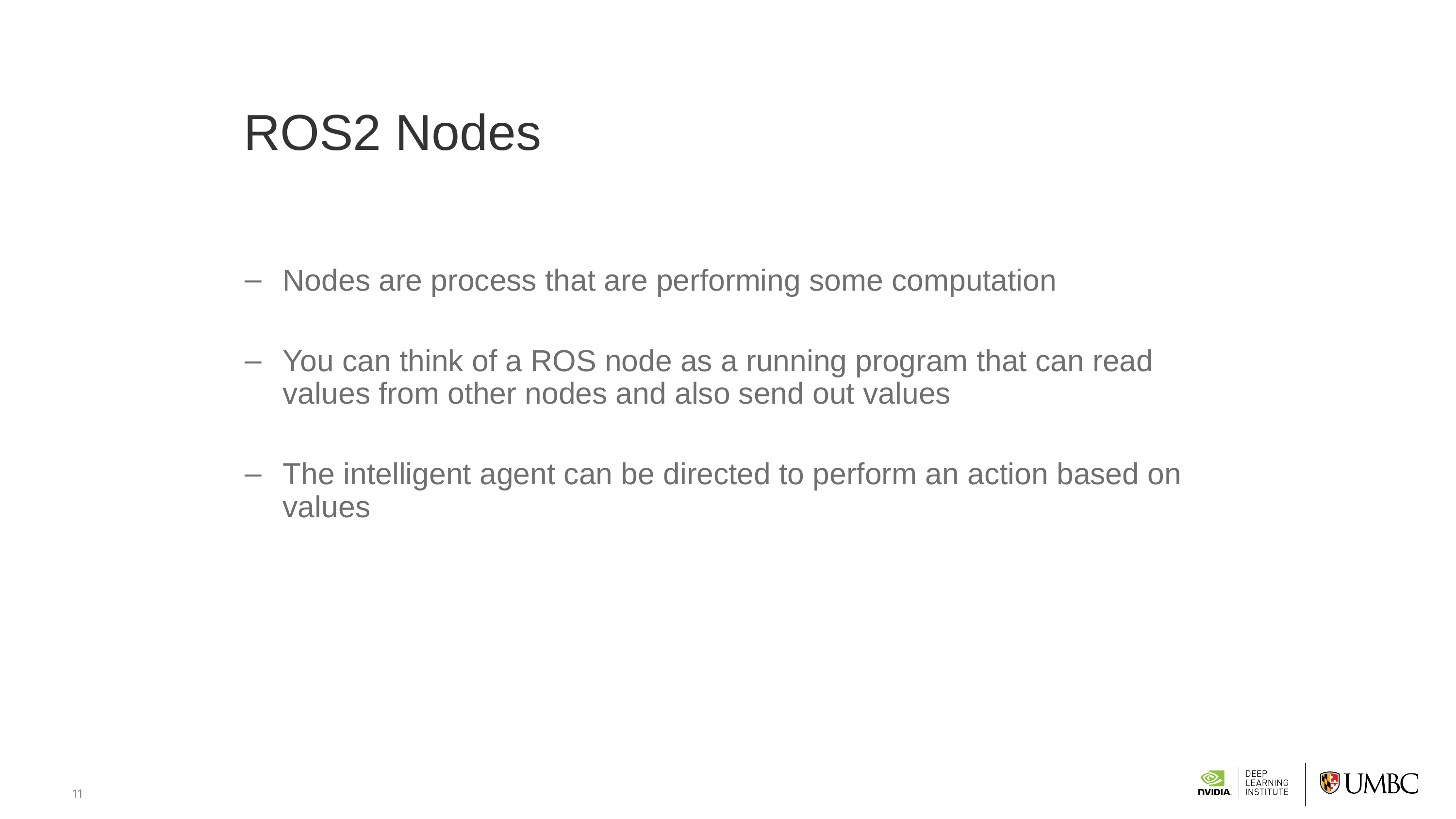

# ROS2 Nodes
Nodes are process that are performing some computation

You can think of a ROS node as a running program that can read values from other nodes and also send out values

The intelligent agent can be directed to perform an action based on values